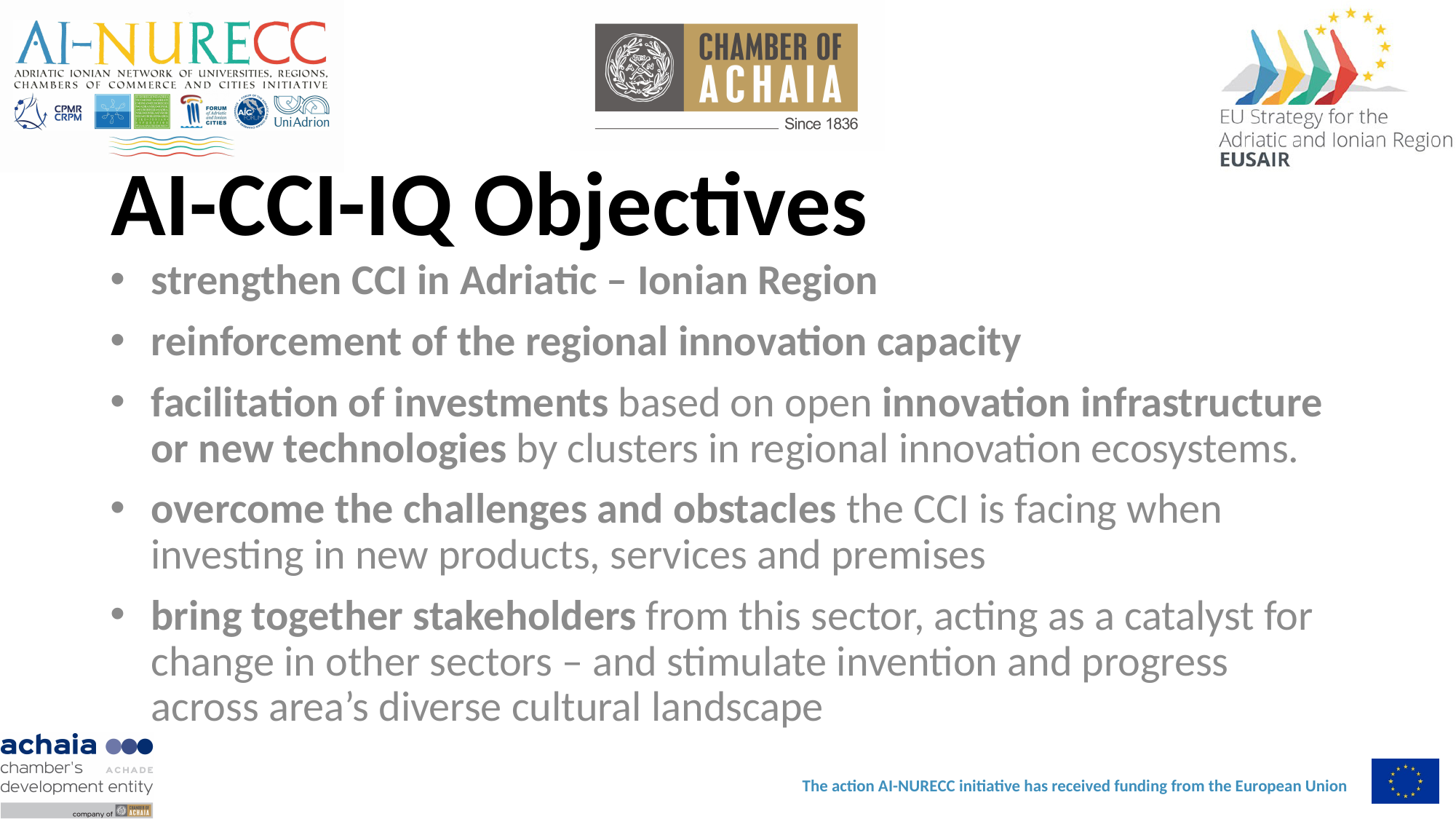

# AI-CCI-IQ Objectives
strengthen CCI in Adriatic – Ionian Region
reinforcement of the regional innovation capacity
facilitation of investments based on open innovation infrastructure or new technologies by clusters in regional innovation ecosystems.
overcome the challenges and obstacles the CCI is facing when investing in new products, services and premises
bring together stakeholders from this sector, acting as a catalyst for change in other sectors – and stimulate invention and progress across area’s diverse cultural landscape